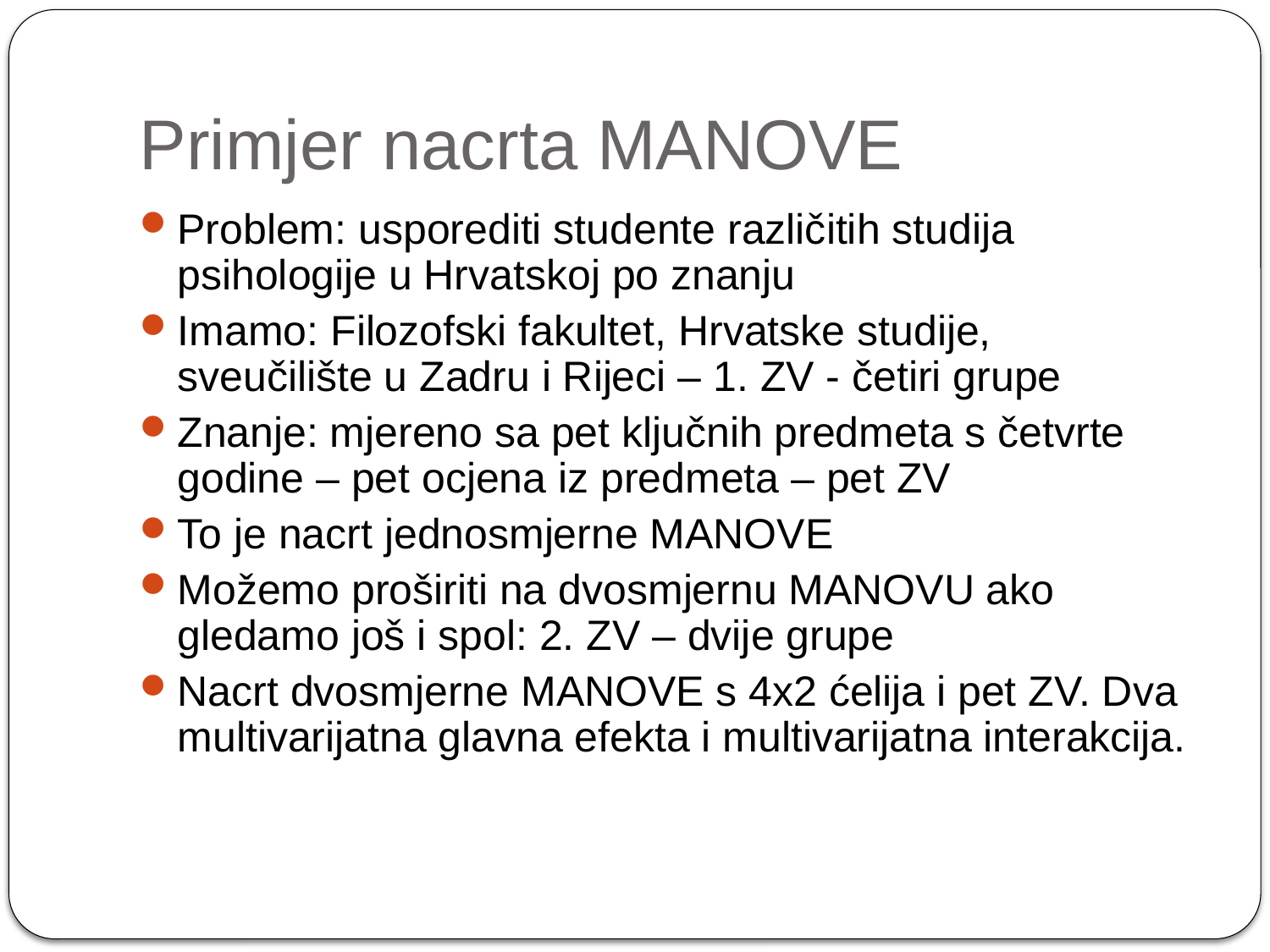

# Primjer nacrta MANOVE
Problem: usporediti studente različitih studija psihologije u Hrvatskoj po znanju
Imamo: Filozofski fakultet, Hrvatske studije, sveučilište u Zadru i Rijeci – 1. ZV - četiri grupe
Znanje: mjereno sa pet ključnih predmeta s četvrte godine – pet ocjena iz predmeta – pet ZV
To je nacrt jednosmjerne MANOVE
Možemo proširiti na dvosmjernu MANOVU ako gledamo još i spol: 2. ZV – dvije grupe
Nacrt dvosmjerne MANOVE s 4x2 ćelija i pet ZV. Dva multivarijatna glavna efekta i multivarijatna interakcija.